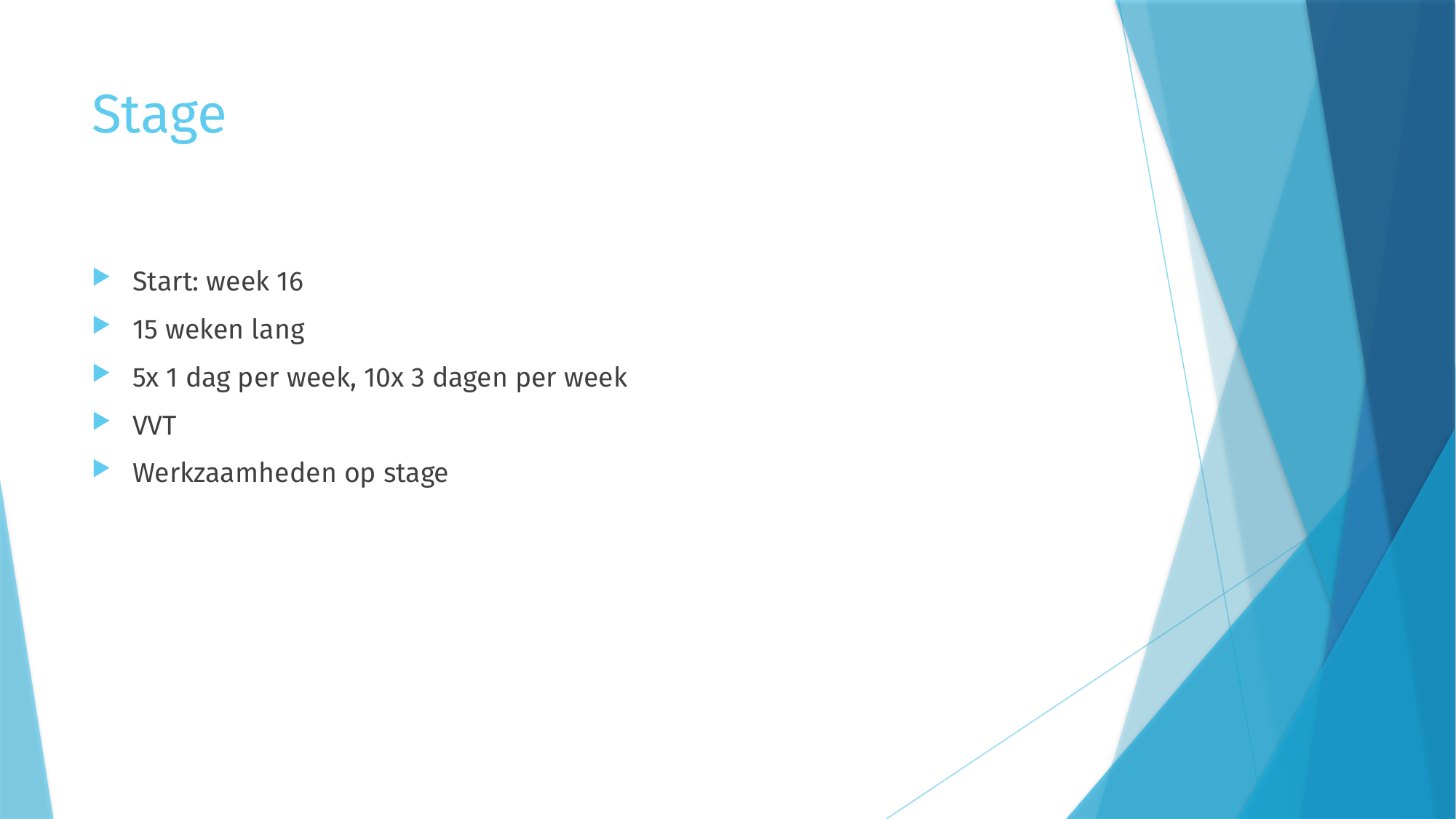

# Stage
Start: week 16
15 weken lang
5x 1 dag per week, 10x 3 dagen per week
VVT
Werkzaamheden op stage